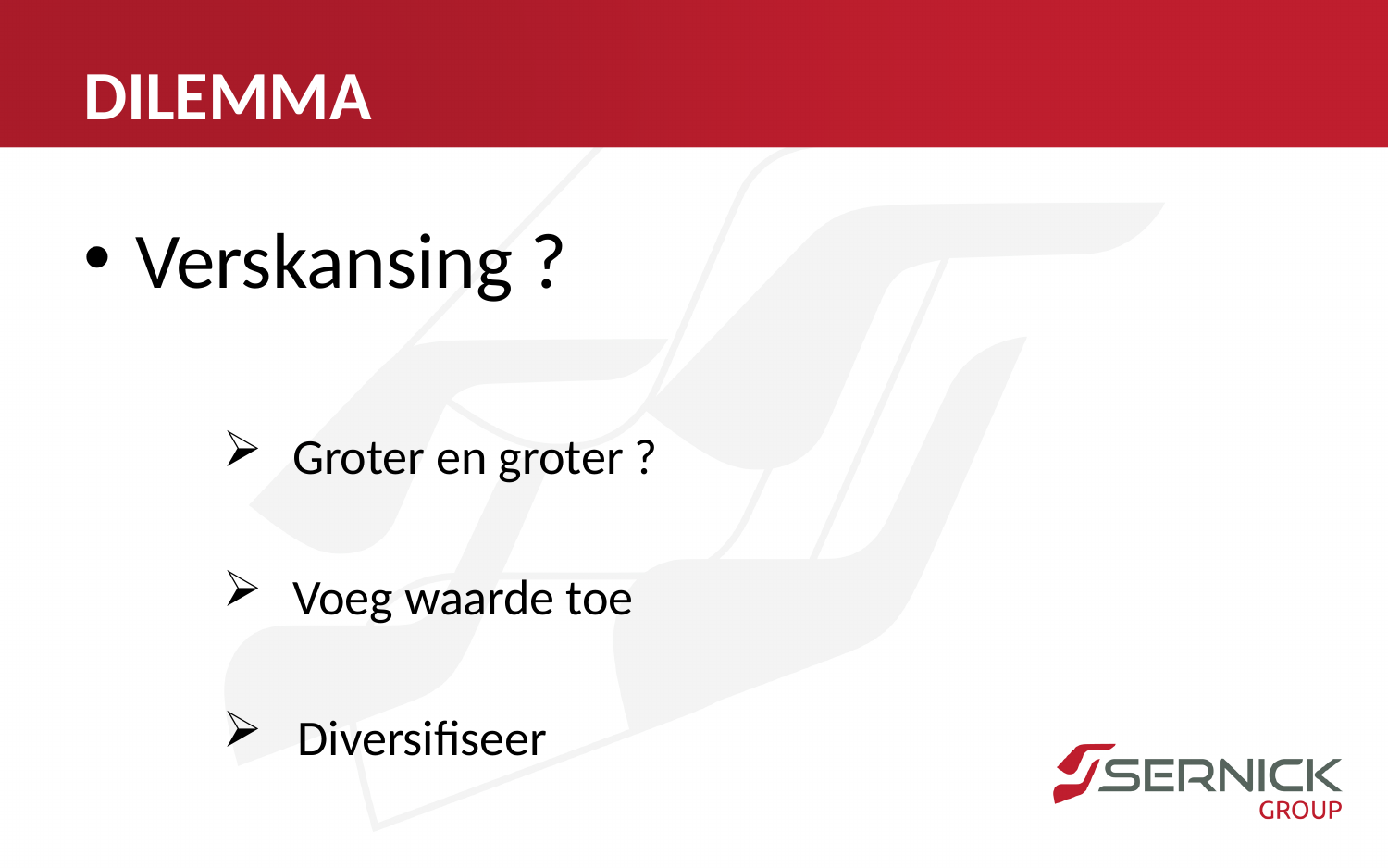

# DILEMMA
Verskansing ?

Groter en groter ?

Voeg waarde toe

  Diversifiseer